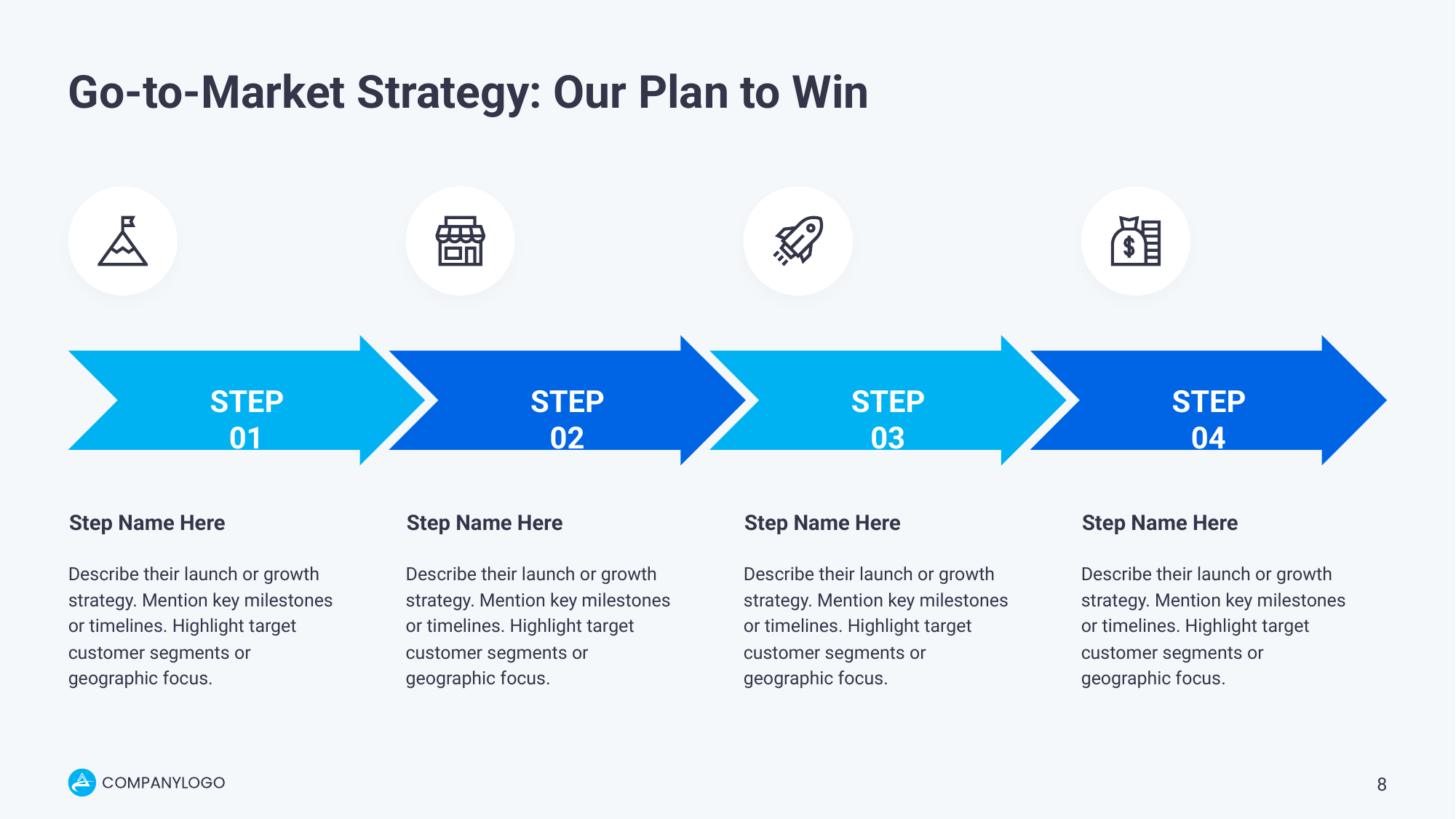

# Go-to-Market Strategy: Our Plan to Win

STEP 01
STEP 02
STEP 03
STEP 04
Step Name Here
Step Name Here
Step Name Here
Step Name Here
Describe their launch or growth strategy. Mention key milestones or timelines. Highlight target customer segments or geographic focus.
Describe their launch or growth strategy. Mention key milestones or timelines. Highlight target customer segments or geographic focus.
Describe their launch or growth strategy. Mention key milestones or timelines. Highlight target customer segments or geographic focus.
Describe their launch or growth strategy. Mention key milestones or timelines. Highlight target customer segments or geographic focus.